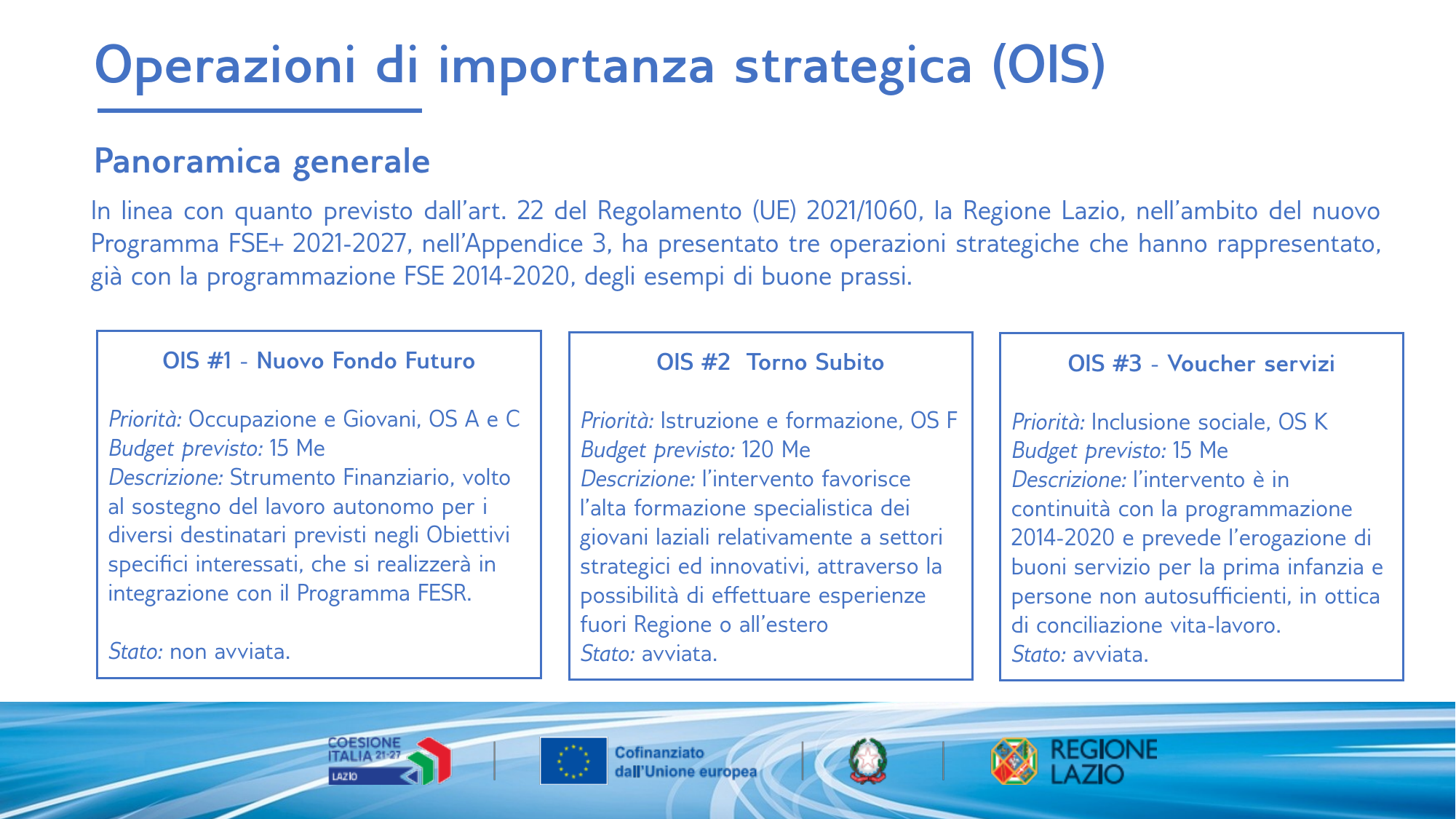

Operazioni di importanza strategica (OIS)
Panoramica generale
In linea con quanto previsto dall’art. 22 del Regolamento (UE) 2021/1060, la Regione Lazio, nell’ambito del nuovo Programma FSE+ 2021-2027, nell’Appendice 3, ha presentato tre operazioni strategiche che hanno rappresentato, già con la programmazione FSE 2014-2020, degli esempi di buone prassi.
OIS #1 - Nuovo Fondo Futuro

Priorità: Occupazione e Giovani, OS A e C
Budget previsto: 15 Me
Descrizione: Strumento Finanziario, volto al sostegno del lavoro autonomo per i diversi destinatari previsti negli Obiettivi specifici interessati, che si realizzerà in integrazione con il Programma FESR.

Stato: non avviata.
OIS #2  Torno Subito

Priorità: Istruzione e formazione, OS F
Budget previsto: 120 Me
Descrizione: l’intervento favorisce l’alta formazione specialistica dei giovani laziali relativamente a settori strategici ed innovativi, attraverso la possibilità di effettuare esperienze fuori Regione o all’estero
Stato: avviata.
OIS #3 - Voucher servizi

Priorità: Inclusione sociale, OS K
Budget previsto: 15 Me
Descrizione: l’intervento è in continuità con la programmazione 2014-2020 e prevede l’erogazione di buoni servizio per la prima infanzia e persone non autosufficienti, in ottica di conciliazione vita-lavoro.
Stato: avviata.